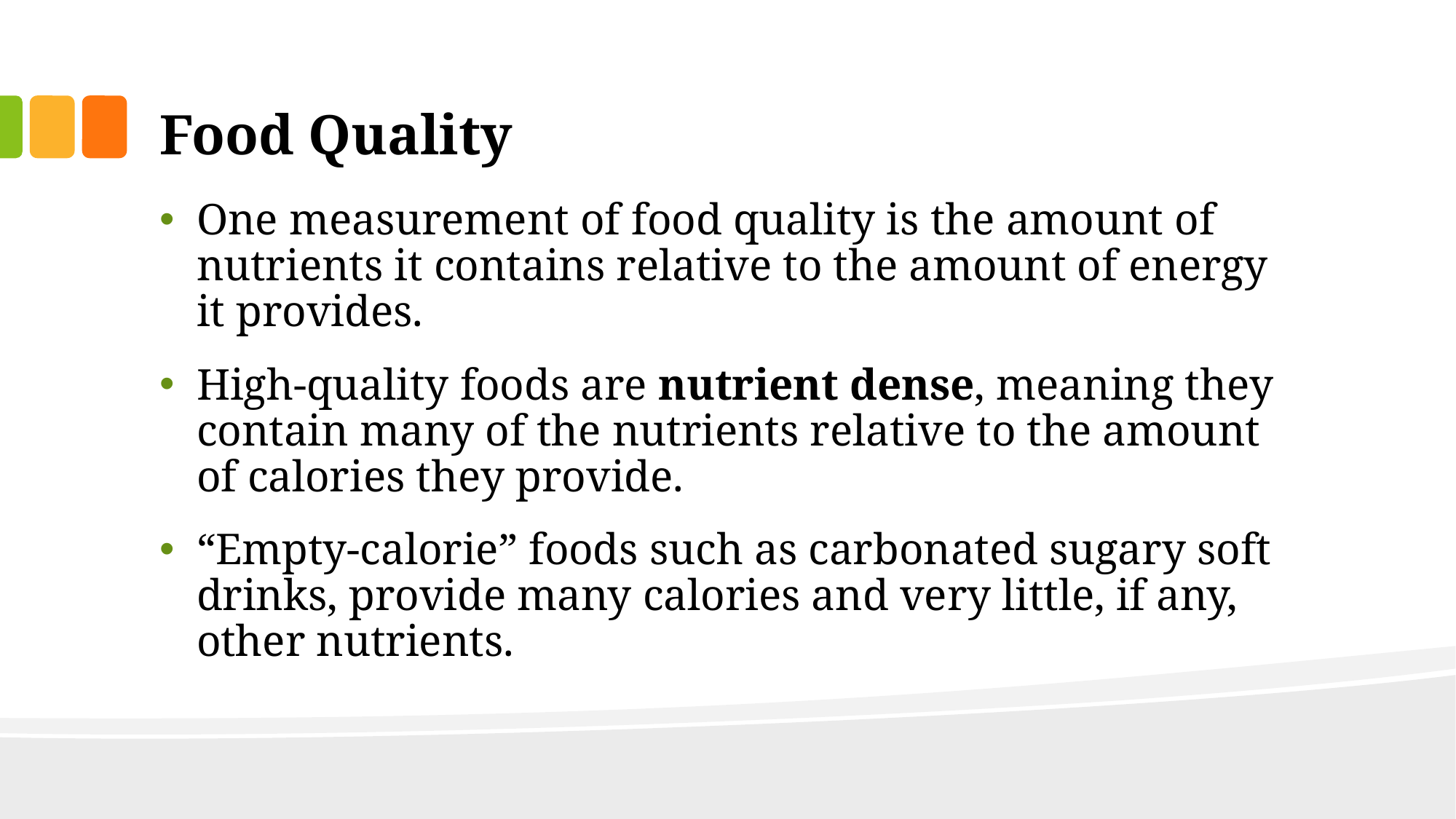

# Food Quality
One measurement of food quality is the amount of nutrients it contains relative to the amount of energy it provides.
High-quality foods are nutrient dense, meaning they contain many of the nutrients relative to the amount of calories they provide.
“Empty-calorie” foods such as carbonated sugary soft drinks, provide many calories and very little, if any, other nutrients.